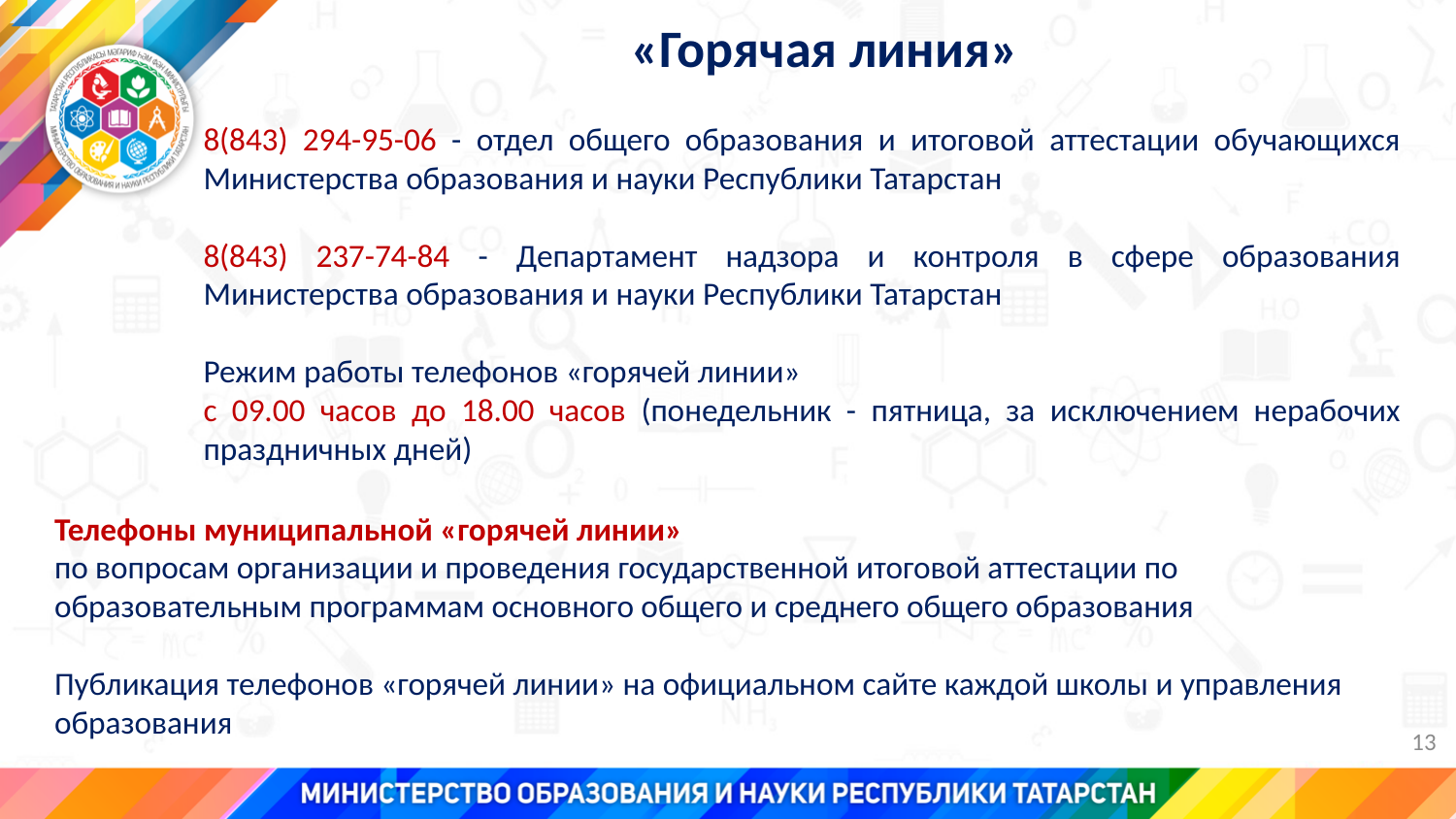

«Горячая линия»
8(843) 294-95-06 - отдел общего образования и итоговой аттестации обучающихся Министерства образования и науки Республики Татарстан

8(843) 237-74-84 - Департамент надзора и контроля в сфере образования Министерства образования и науки Республики Татарстан

Режим работы телефонов «горячей линии»
с 09.00 часов до 18.00 часов (понедельник - пятница, за исключением нерабочих праздничных дней)

Телефоны муниципальной «горячей линии»
по вопросам организации и проведения государственной итоговой аттестации по образовательным программам основного общего и среднего общего образования

Публикация телефонов «горячей линии» на официальном сайте каждой школы и управления образования

13